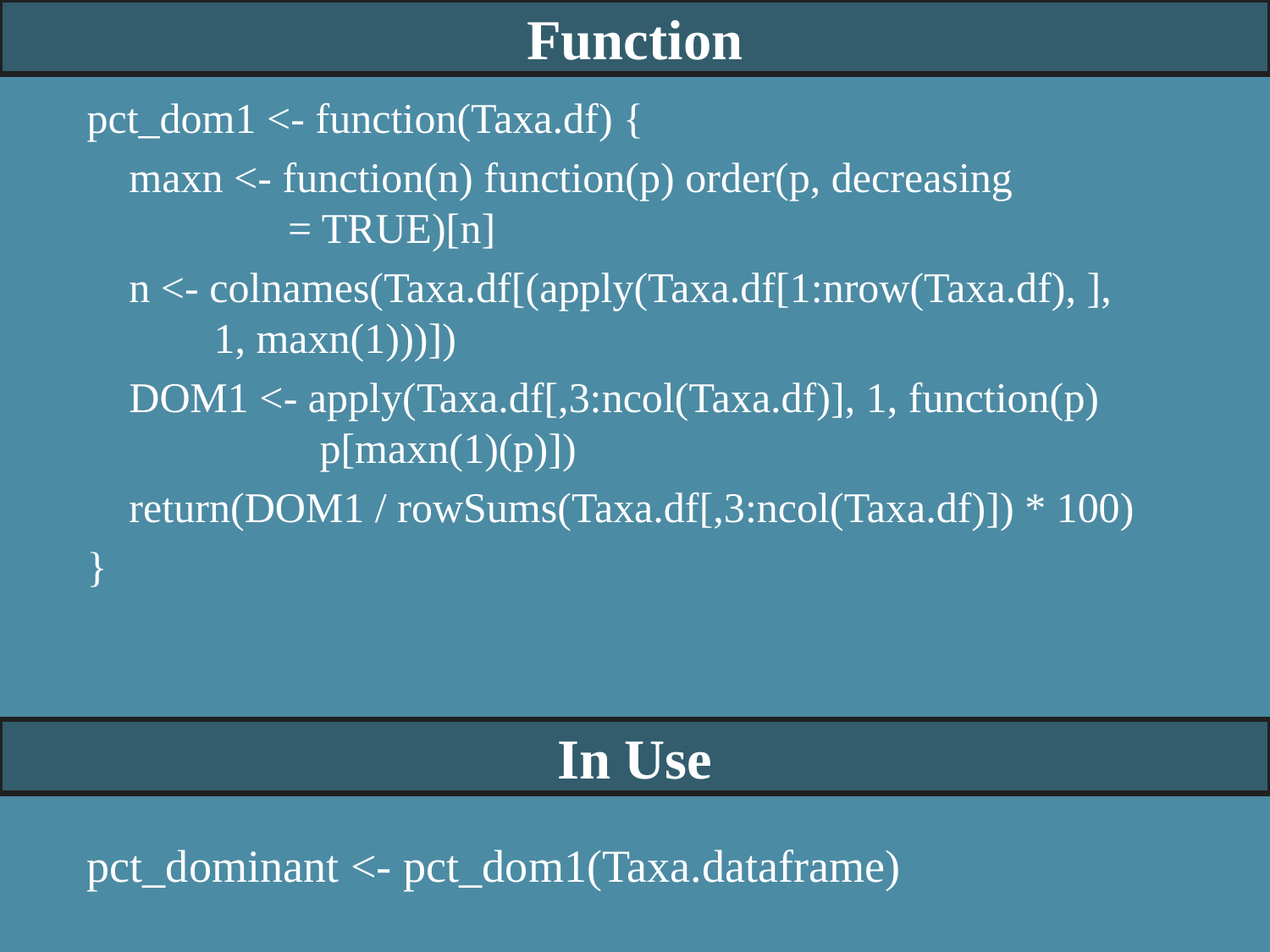

Function
pct_dom1 <- function(Taxa.df) {
    maxn <- function(n) function(p) order(p, decreasing 		       = TRUE)[n]
    n <- colnames(Taxa.df[(apply(Taxa.df[1:nrow(Taxa.df), ],   	1, maxn(1)))])
    DOM1 <- apply(Taxa.df[,3:ncol(Taxa.df)], 1, function(p) 	          p[maxn(1)(p)])
    return(DOM1 / rowSums(Taxa.df[,3:ncol(Taxa.df)]) * 100)
}
In Use
pct_dominant <- pct_dom1(Taxa.dataframe)